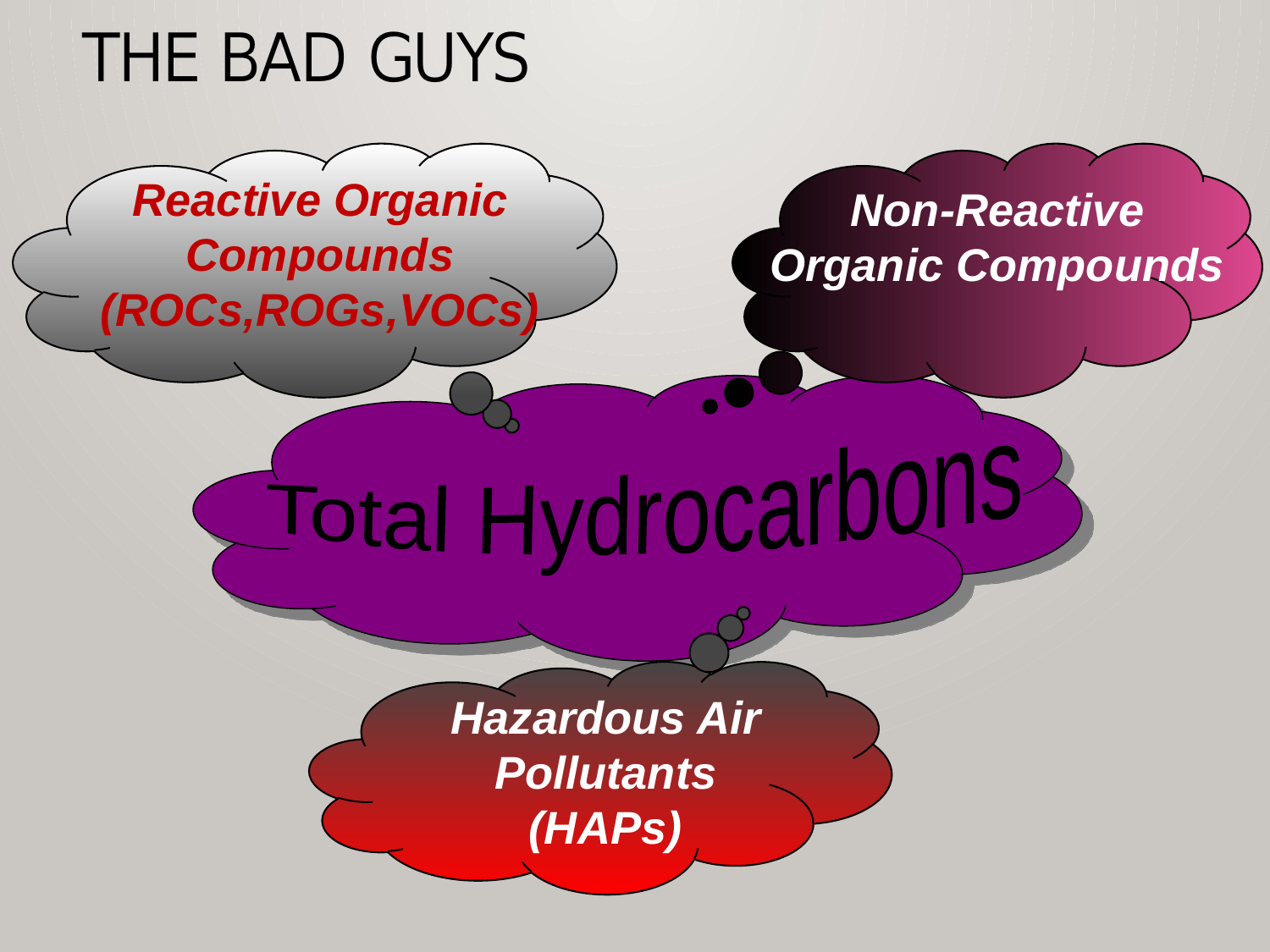

# The Bad Guys

Reactive Organic Compounds
(ROCs,ROGs,VOCs)

Non-Reactive Organic Compounds

Total Hydrocarbons

Hazardous Air Pollutants
(HAPs)